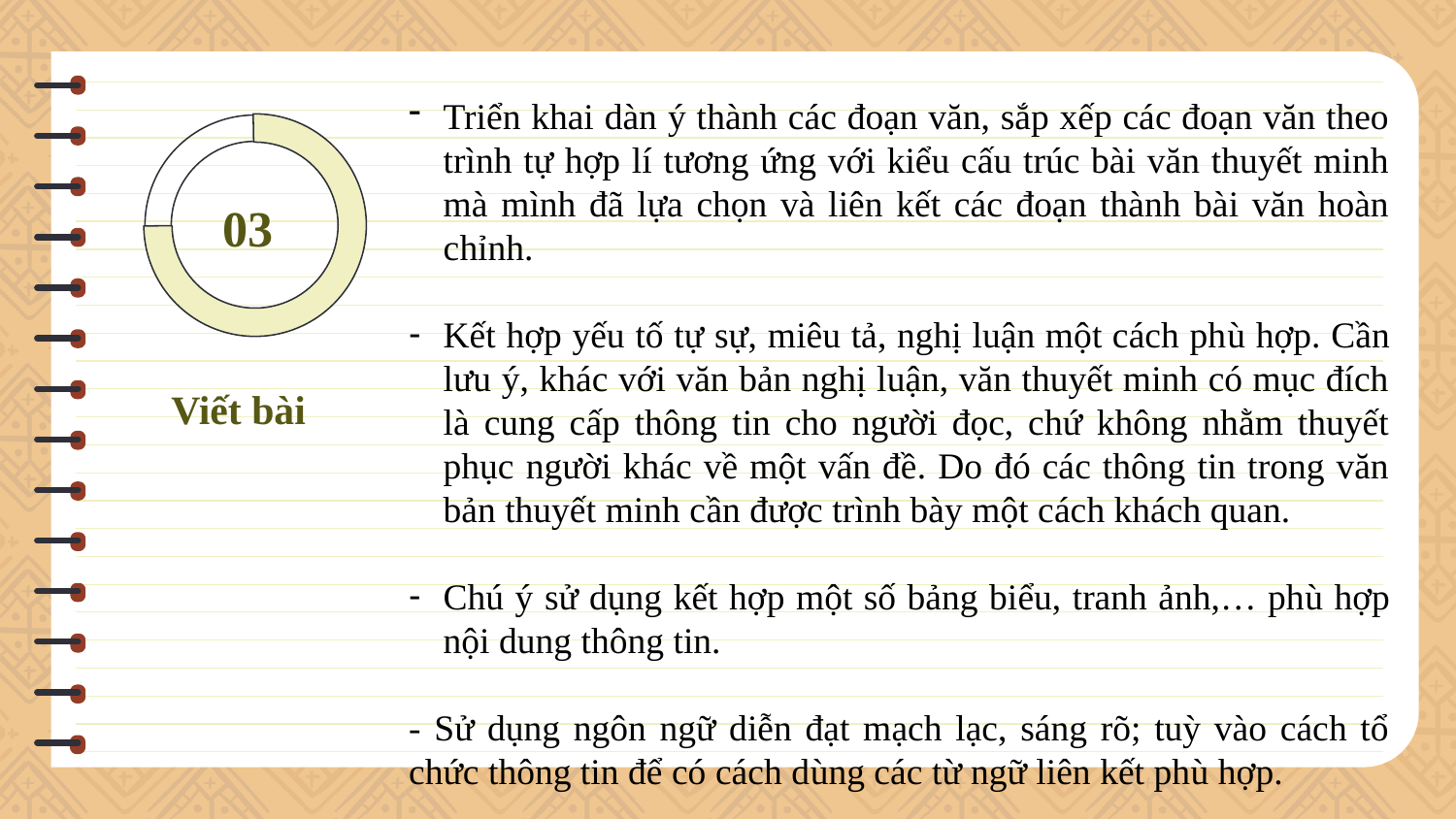

Triển khai dàn ý thành các đoạn văn, sắp xếp các đoạn văn theo trình tự hợp lí tương ứng với kiểu cấu trúc bài văn thuyết minh mà mình đã lựa chọn và liên kết các đoạn thành bài văn hoàn chỉnh.

Kết hợp yếu tố tự sự, miêu tả, nghị luận một cách phù hợp. Cần lưu ý, khác với văn bản nghị luận, văn thuyết minh có mục đích là cung cấp thông tin cho người đọc, chứ không nhằm thuyết phục người khác về một vấn đề. Do đó các thông tin trong văn bản thuyết minh cần được trình bày một cách khách quan.

Chú ý sử dụng kết hợp một số bảng biểu, tranh ảnh,… phù hợp nội dung thông tin.

- Sử dụng ngôn ngữ diễn đạt mạch lạc, sáng rõ; tuỳ vào cách tổ chức thông tin để có cách dùng các từ ngữ liên kết phù hợp.

03
Viết bài